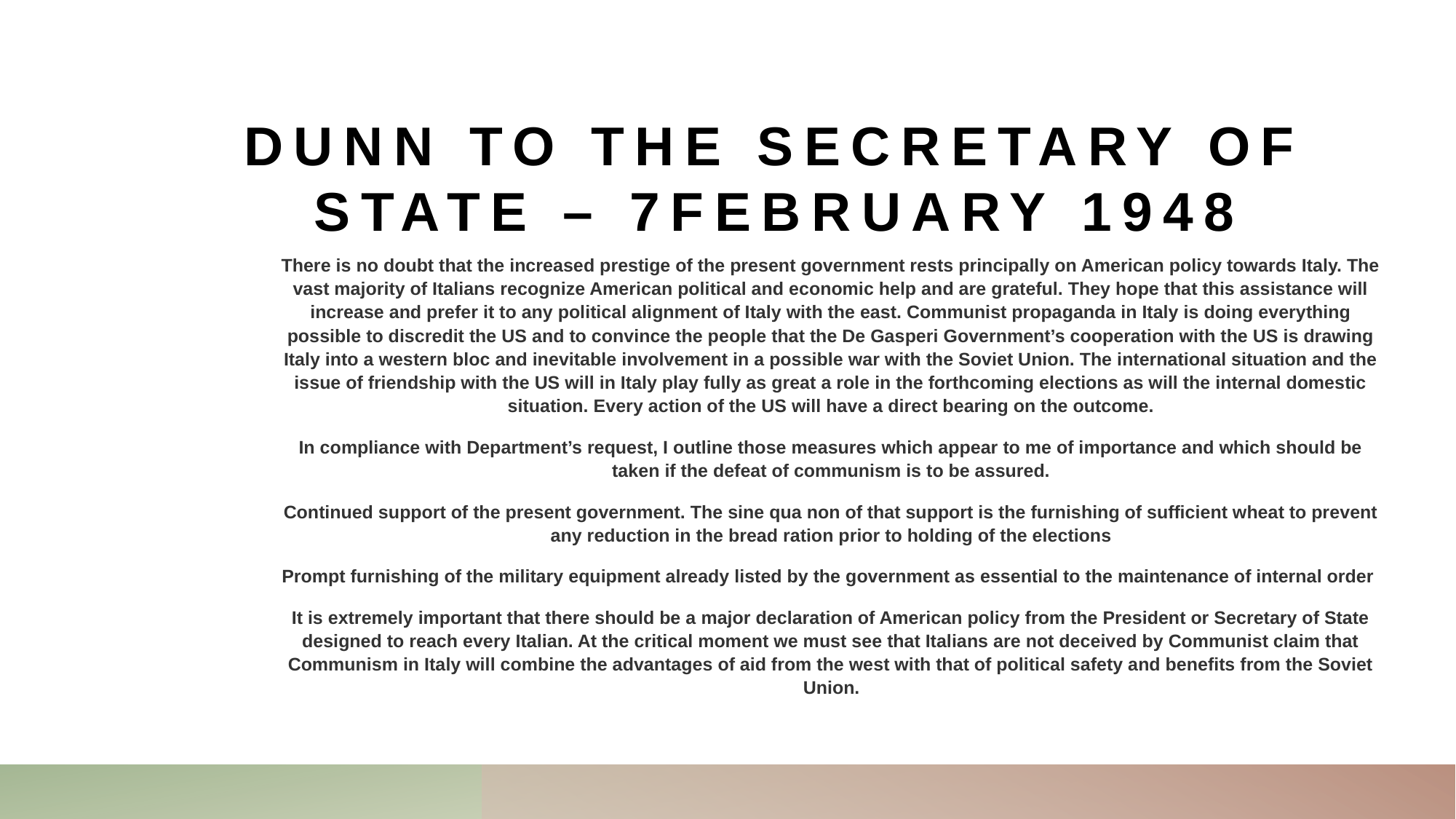

# DUNN TO THE SECRETARY OF STATE – 7FEBRUARY 1948
There is no doubt that the increased prestige of the present government rests principally on American policy towards Italy. The vast majority of Italians recognize American political and economic help and are grateful. They hope that this assistance will increase and prefer it to any political alignment of Italy with the east. Communist propaganda in Italy is doing everything possible to discredit the US and to convince the people that the De Gasperi Government’s cooperation with the US is drawing Italy into a western bloc and inevitable involvement in a possible war with the Soviet Union. The international situation and the issue of friendship with the US will in Italy play fully as great a role in the forthcoming elections as will the internal domestic situation. Every action of the US will have a direct bearing on the outcome.
In compliance with Department’s request, I outline those measures which appear to me of importance and which should be taken if the defeat of communism is to be assured.
Continued support of the present government. The sine qua non of that support is the furnishing of sufficient wheat to prevent any reduction in the bread ration prior to holding of the elections
Prompt furnishing of the military equipment already listed by the government as essential to the maintenance of internal order
It is extremely important that there should be a major declaration of American policy from the President or Secretary of State designed to reach every Italian. At the critical moment we must see that Italians are not deceived by Communist claim that Communism in Italy will combine the advantages of aid from the west with that of political safety and benefits from the Soviet Union.